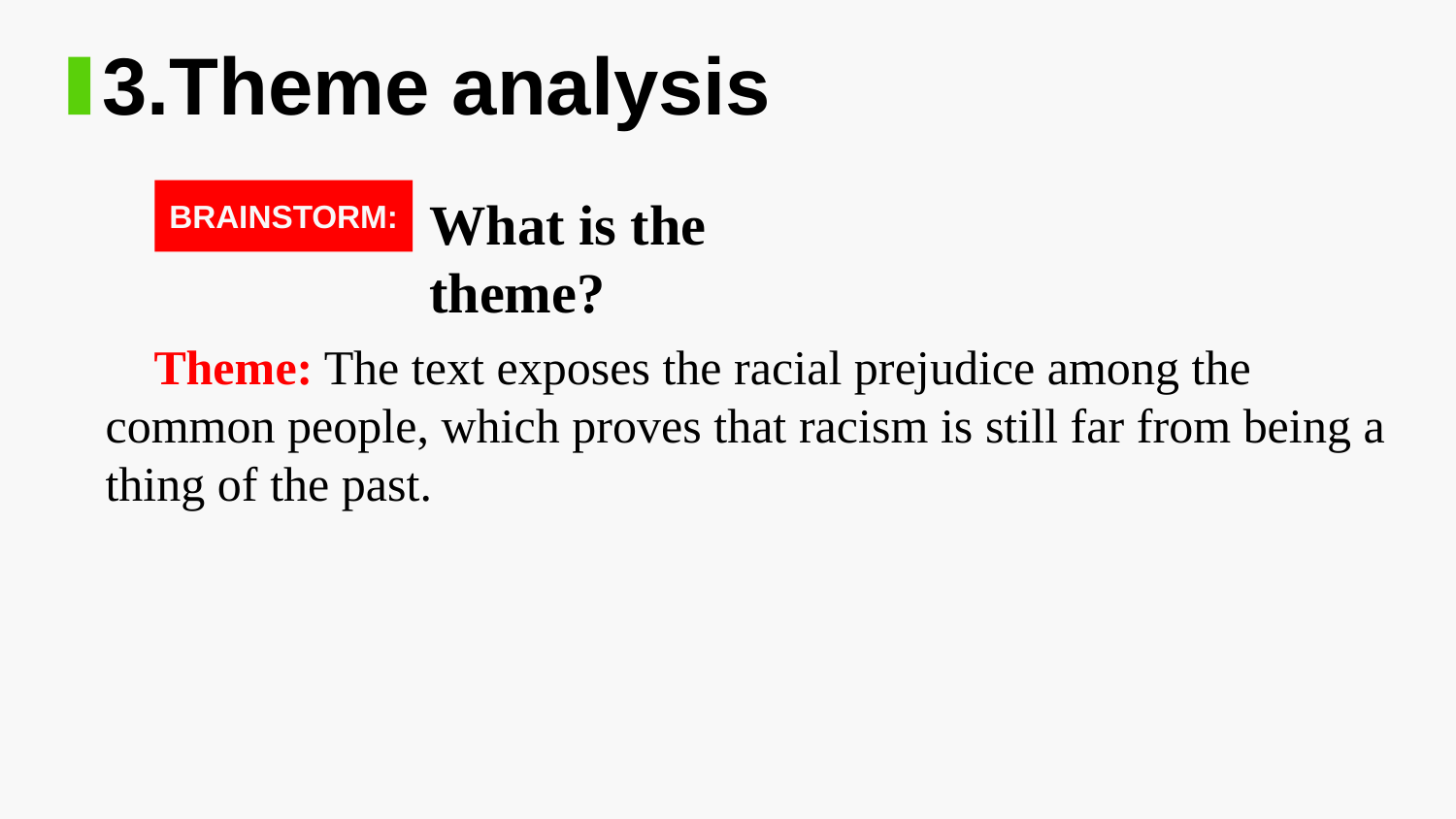

3.Theme analysis

BRAINSTORM:
What is the theme?
    Theme: The text exposes the racial prejudice among the common people, which proves that racism is still far from being a thing of the past.